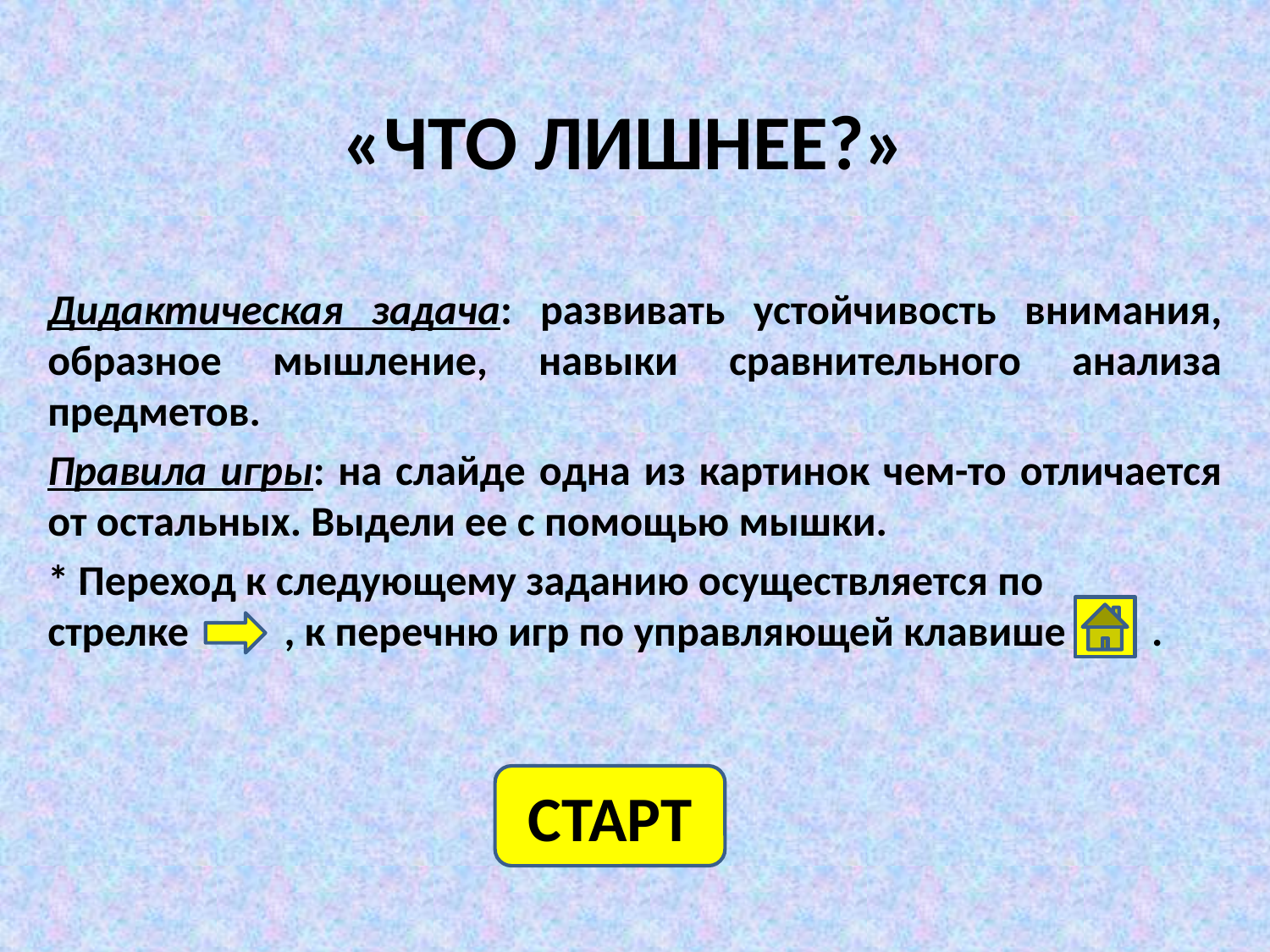

# «ЧТО ЛИШНЕЕ?»
Дидактическая задача: развивать устойчивость внимания, образное мышление, навыки сравнительного анализа предметов.
Правила игры: на слайде одна из картинок чем-то отличается от остальных. Выдели ее с помощью мышки.
* Переход к следующему заданию осуществляется по
стрелке          , к перечню игр по управляющей клавише         .

СТАРТ